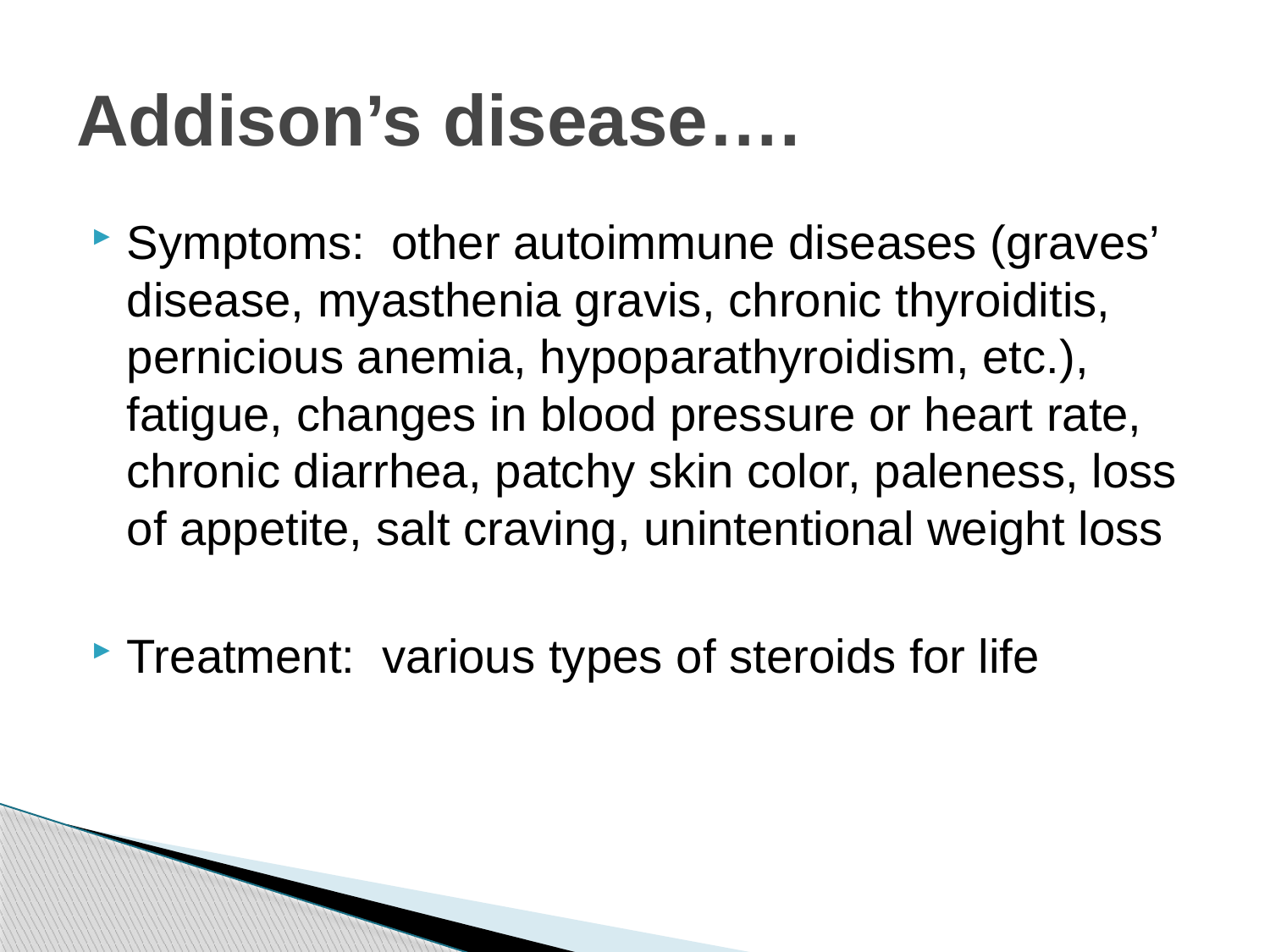

# Addison’s disease….
Symptoms:  other autoimmune diseases (graves’ disease, myasthenia gravis, chronic thyroiditis, pernicious anemia, hypoparathyroidism, etc.), fatigue, changes in blood pressure or heart rate, chronic diarrhea, patchy skin color, paleness, loss of appetite, salt craving, unintentional weight loss

Treatment:  various types of steroids for life